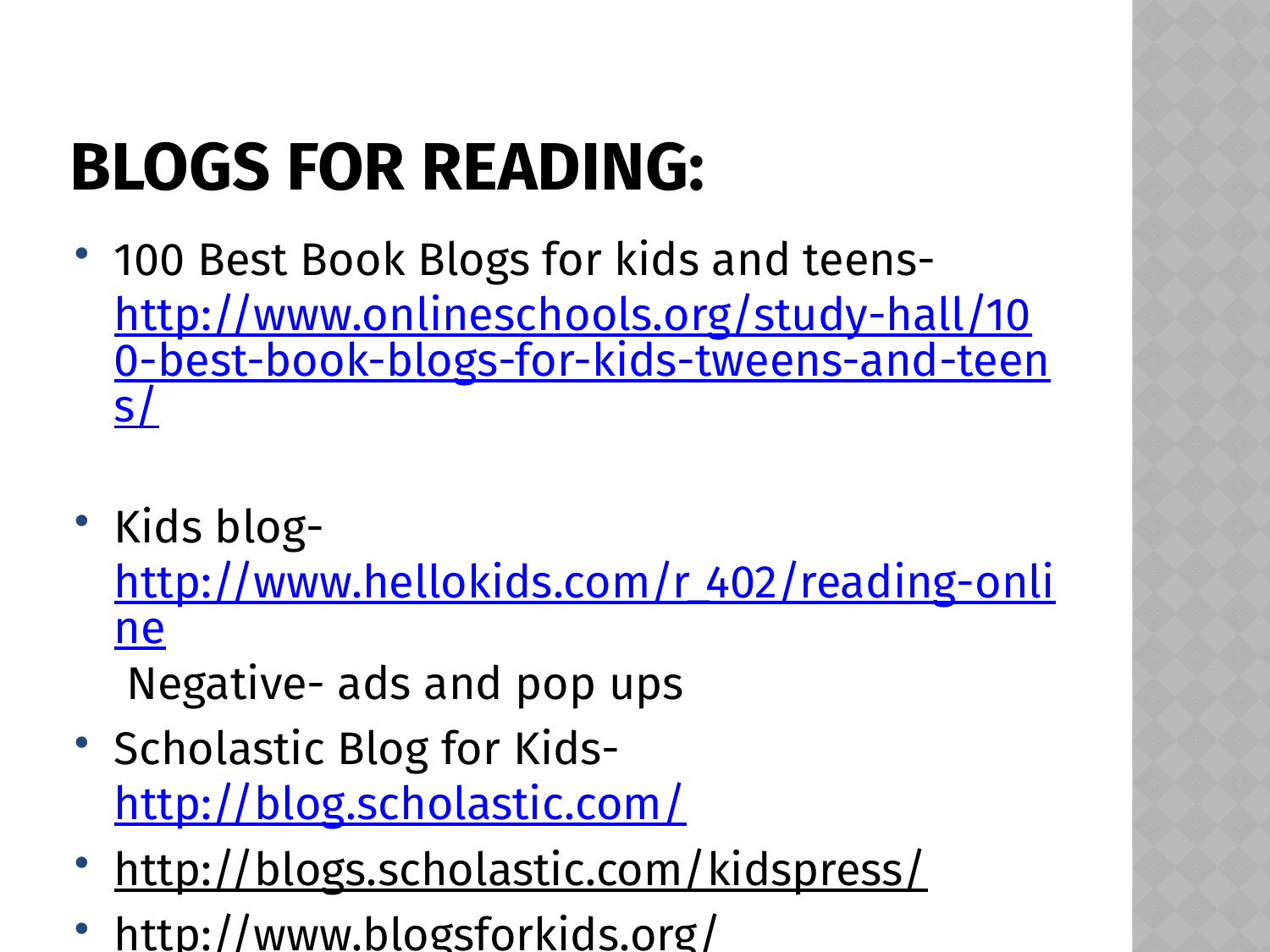

# Blogs for reading:
100 Best Book Blogs for kids and teens- http://www.onlineschools.org/study-hall/100-best-book-blogs-for-kids-tweens-and-teens/
Kids blog- http://www.hellokids.com/r_402/reading-online Negative- ads and pop ups
Scholastic Blog for Kids- http://blog.scholastic.com/
http://blogs.scholastic.com/kidspress/
http://www.blogsforkids.org/